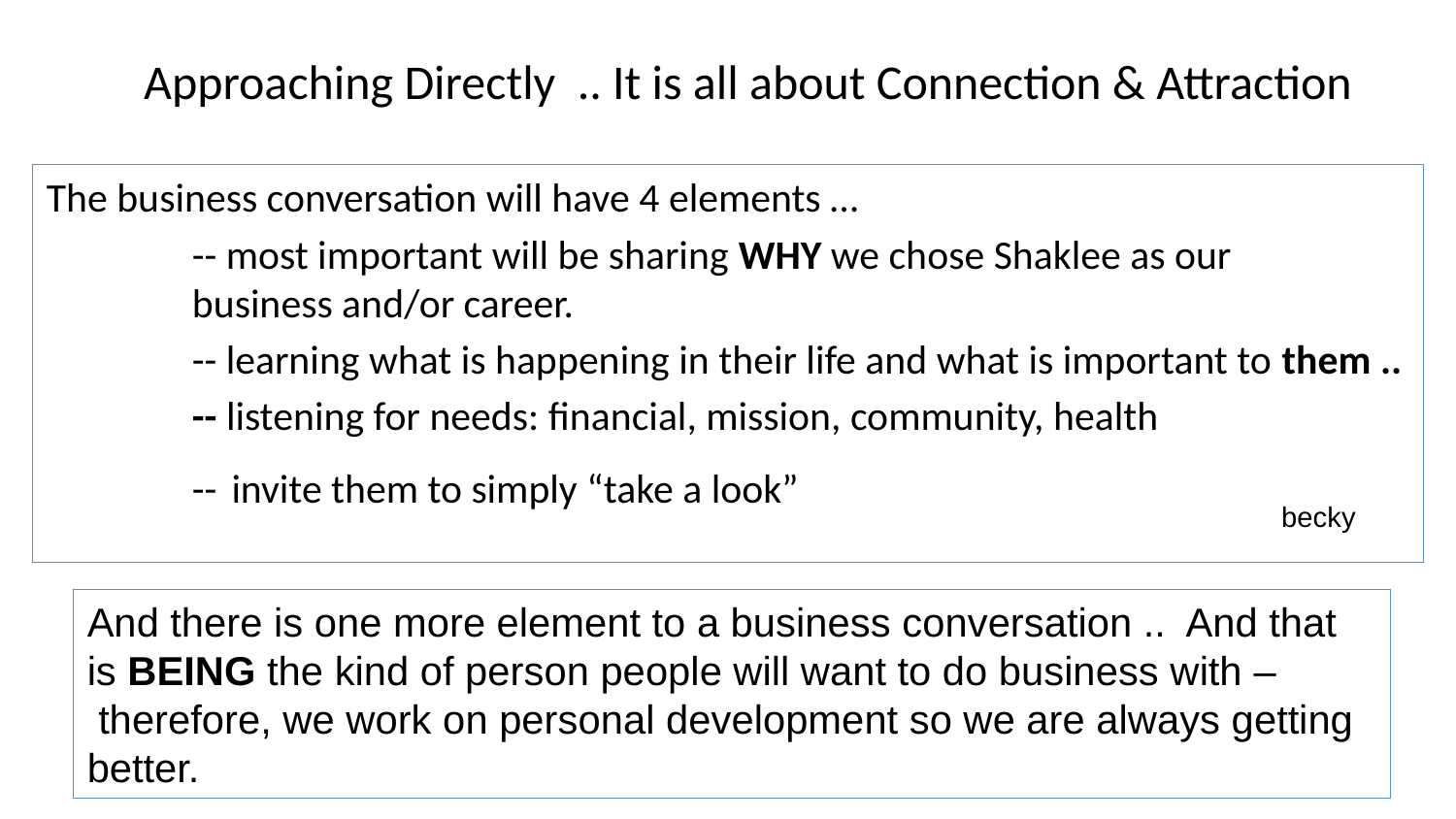

# Approaching Directly  .. It is all about Connection & Attraction
The business conversation will have 4 elements …
	-- most important will be sharing WHY we chose Shaklee as our 		business and/or career.
	-- learning what is happening in their life and what is important to them ..
	-- listening for needs: financial, mission, community, health  			-- invite them to simply “take a look”

becky
And there is one more element to a business conversation ..  And that is BEING the kind of person people will want to do business with –
 therefore, we work on personal development so we are always getting better.